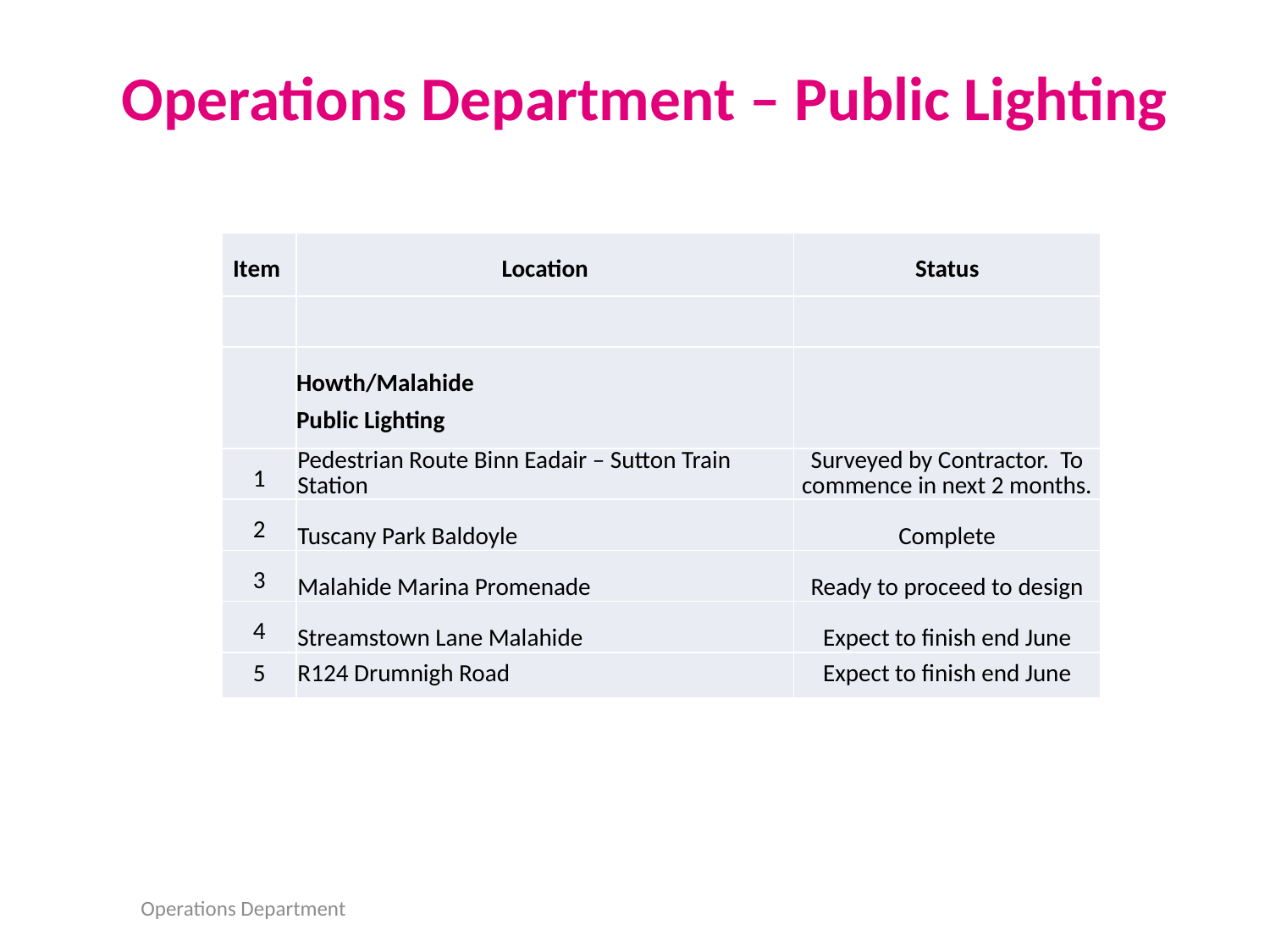

# Operations Department – Public Lighting
| Item | Location | Status |
| --- | --- | --- |
|  |  |  |
|  | Howth/Malahide Public Lighting |  |
| 1 | Pedestrian Route Binn Eadair – Sutton Train Station | Surveyed by Contractor. To commence in next 2 months. |
| 2 | Tuscany Park Baldoyle | Complete |
| 3 | Malahide Marina Promenade | Ready to proceed to design |
| 4 | Streamstown Lane Malahide | Expect to finish end June |
| 5 | R124 Drumnigh Road | Expect to finish end June |
Operations Department